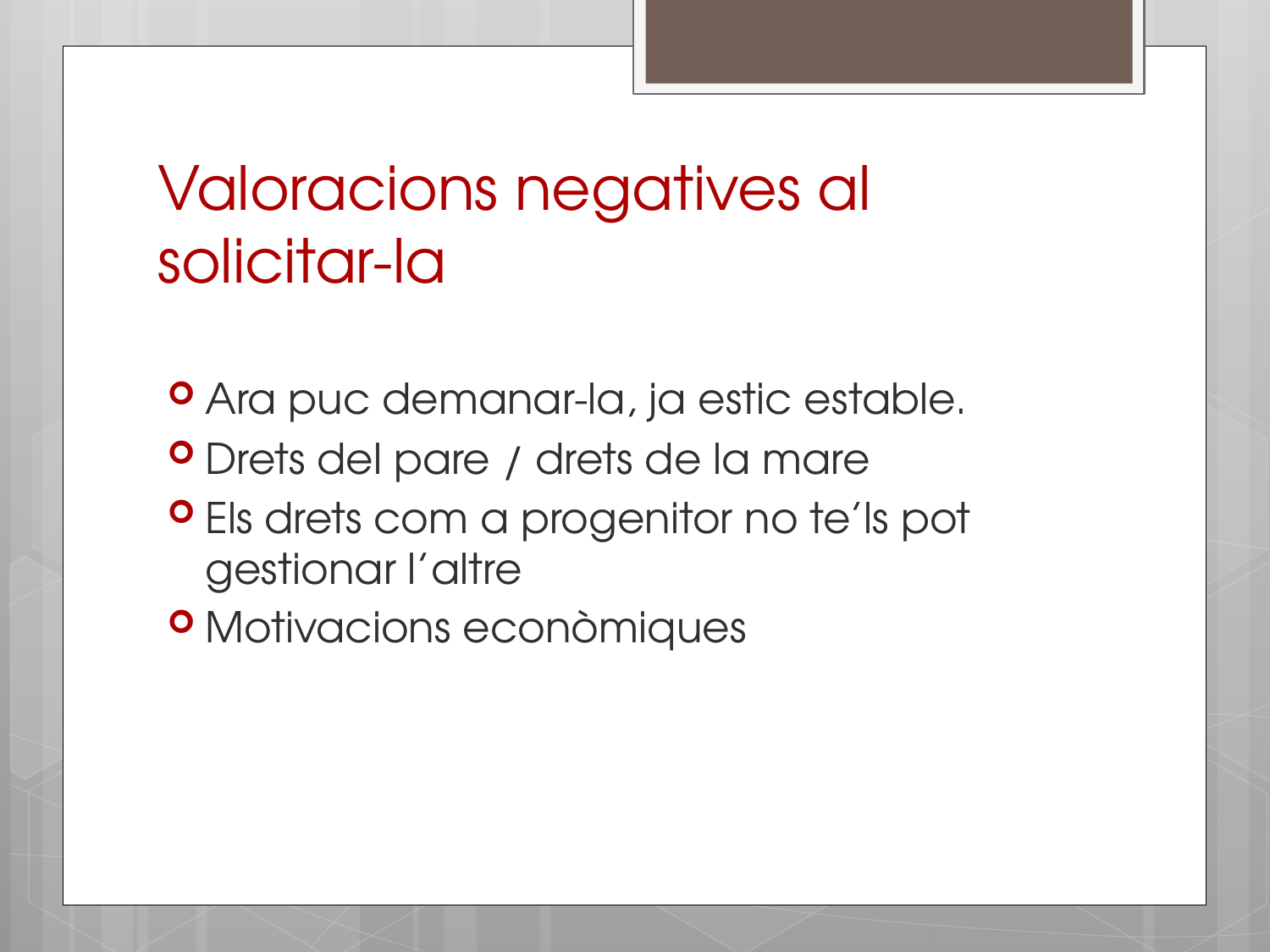

# Valoracions negatives al solicitar-la
Ara puc demanar-la, ja estic estable.
Drets del pare / drets de la mare
Els drets com a progenitor no te’ls pot gestionar l’altre
Motivacions econòmiques